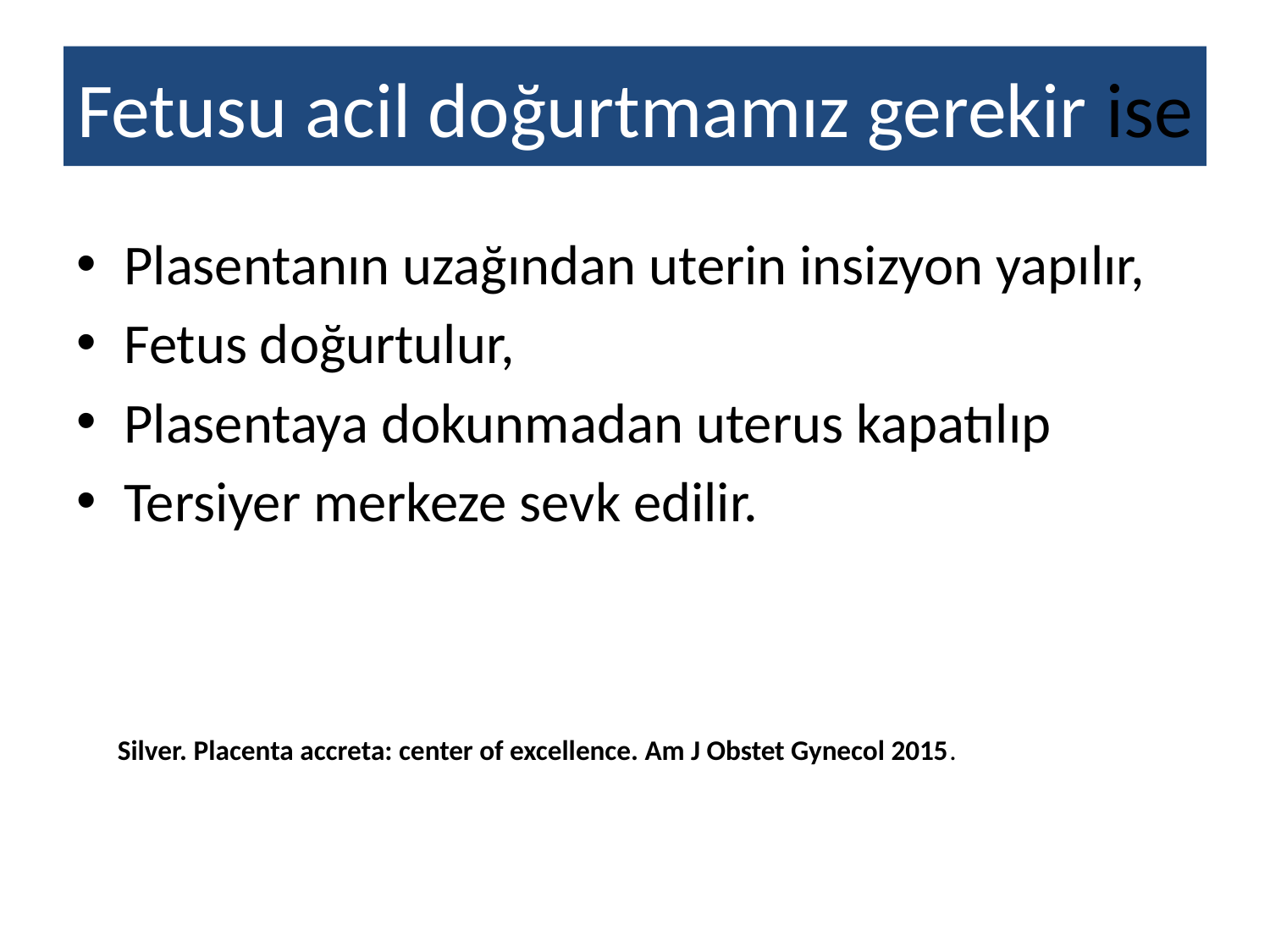

# Fetusu acil doğurtmamız gerekir ise
Plasentanın uzağından uterin insizyon yapılır,
Fetus doğurtulur,
Plasentaya dokunmadan uterus kapatılıp
Tersiyer merkeze sevk edilir.
Silver. Placenta accreta: center of excellence. Am J Obstet Gynecol 2015.